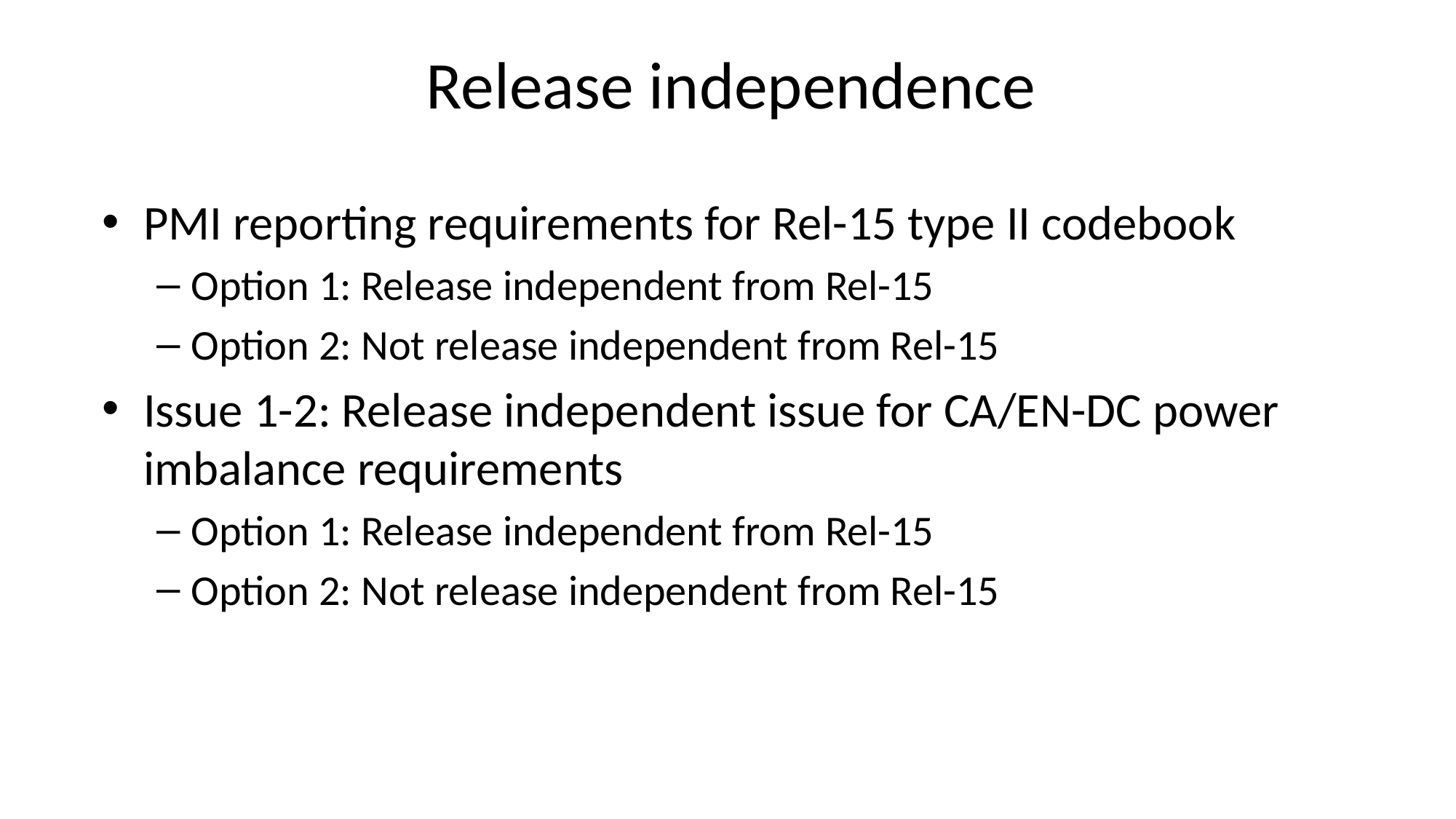

# Release independence
PMI reporting requirements for Rel-15 type II codebook
Option 1: Release independent from Rel-15
Option 2: Not release independent from Rel-15
Issue 1-2: Release independent issue for CA/EN-DC power imbalance requirements
Option 1: Release independent from Rel-15
Option 2: Not release independent from Rel-15